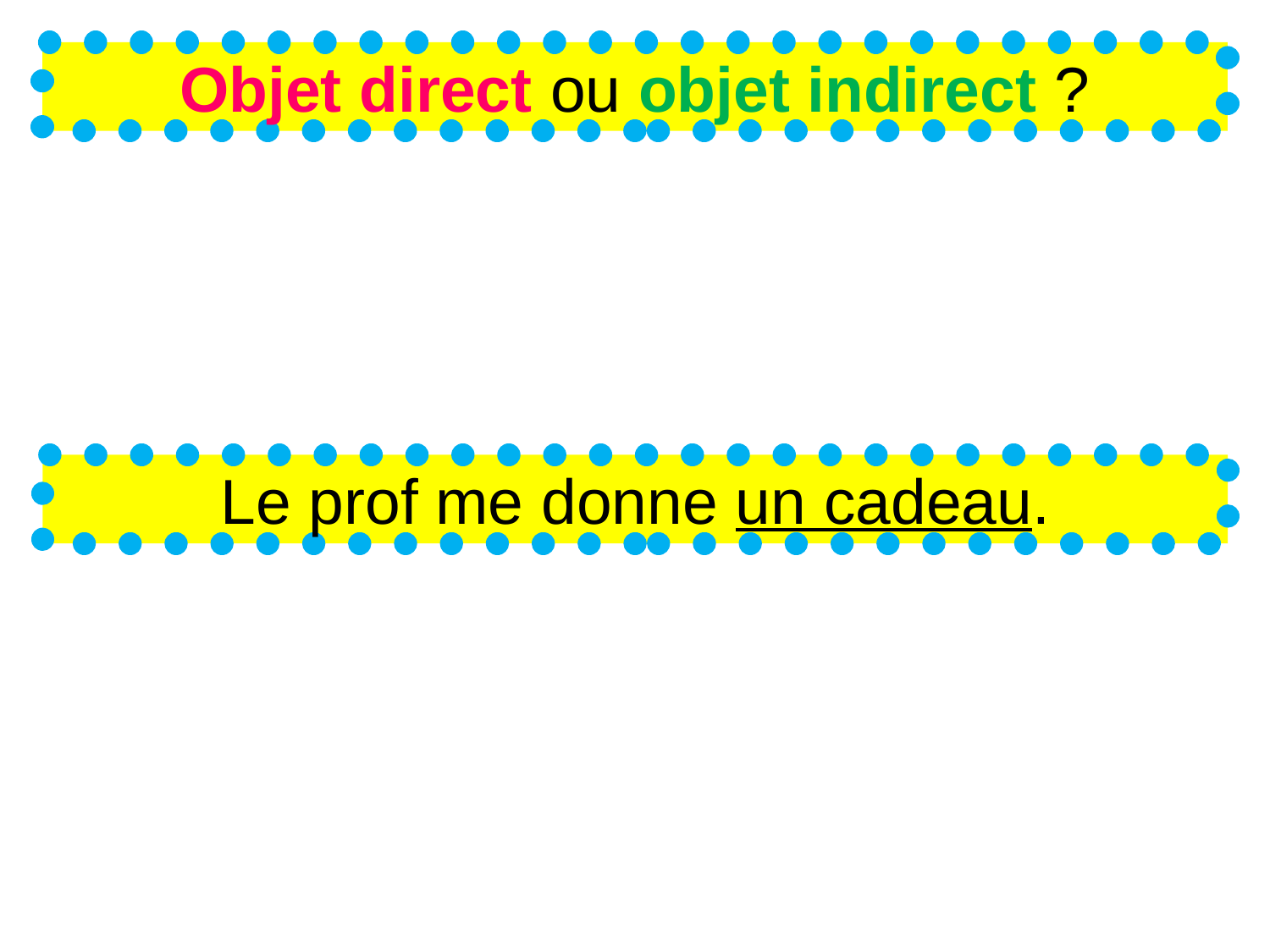

Objet direct ou objet indirect ?
Le prof me donne un cadeau.